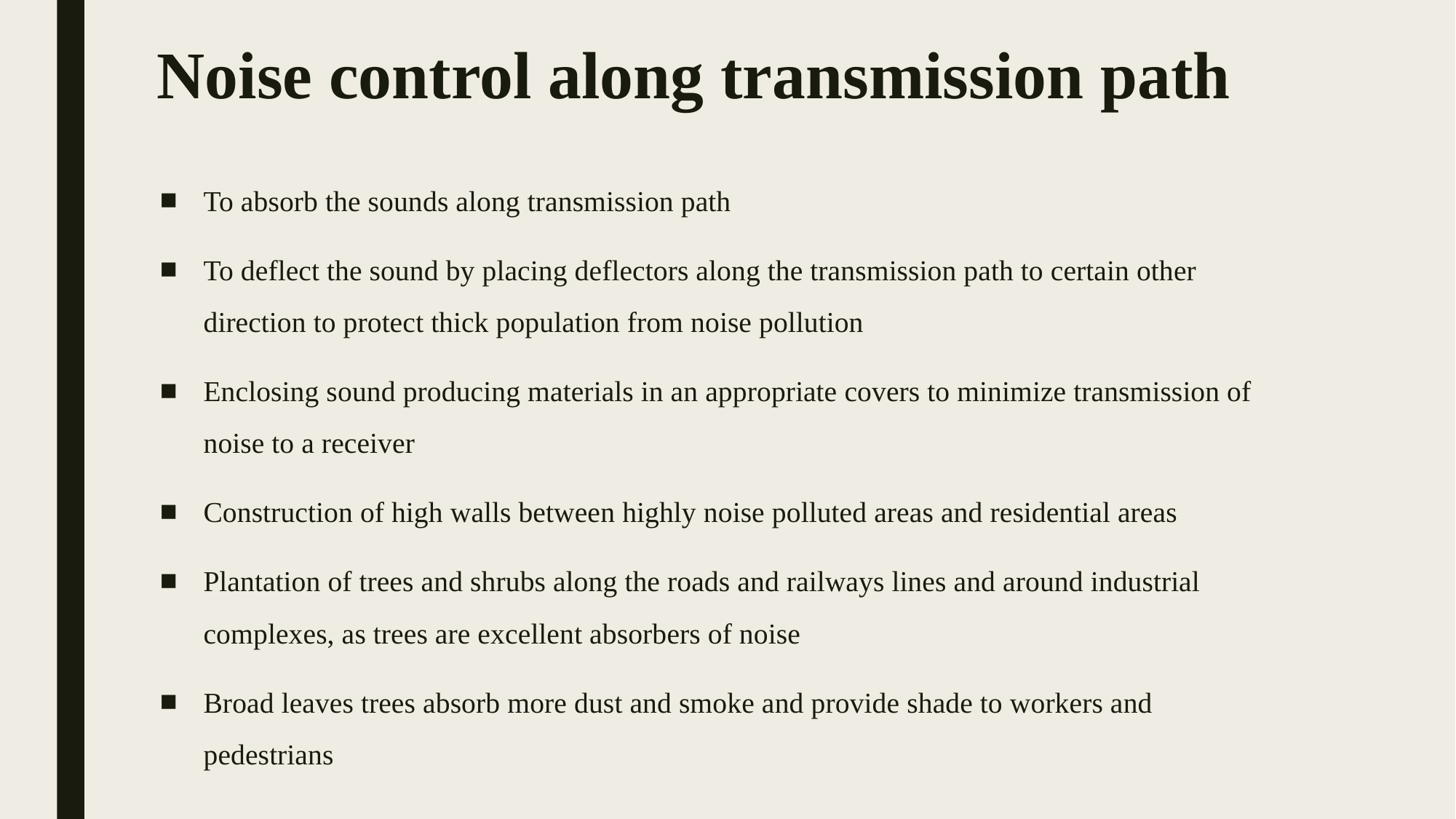

# Noise control along transmission path
To absorb the sounds along transmission path
To deflect the sound by placing deflectors along the transmission path to certain other direction to protect thick population from noise pollution
Enclosing sound producing materials in an appropriate covers to minimize transmission of noise to a receiver
Construction of high walls between highly noise polluted areas and residential areas
Plantation of trees and shrubs along the roads and railways lines and around industrial complexes, as trees are excellent absorbers of noise
Broad leaves trees absorb more dust and smoke and provide shade to workers and pedestrians